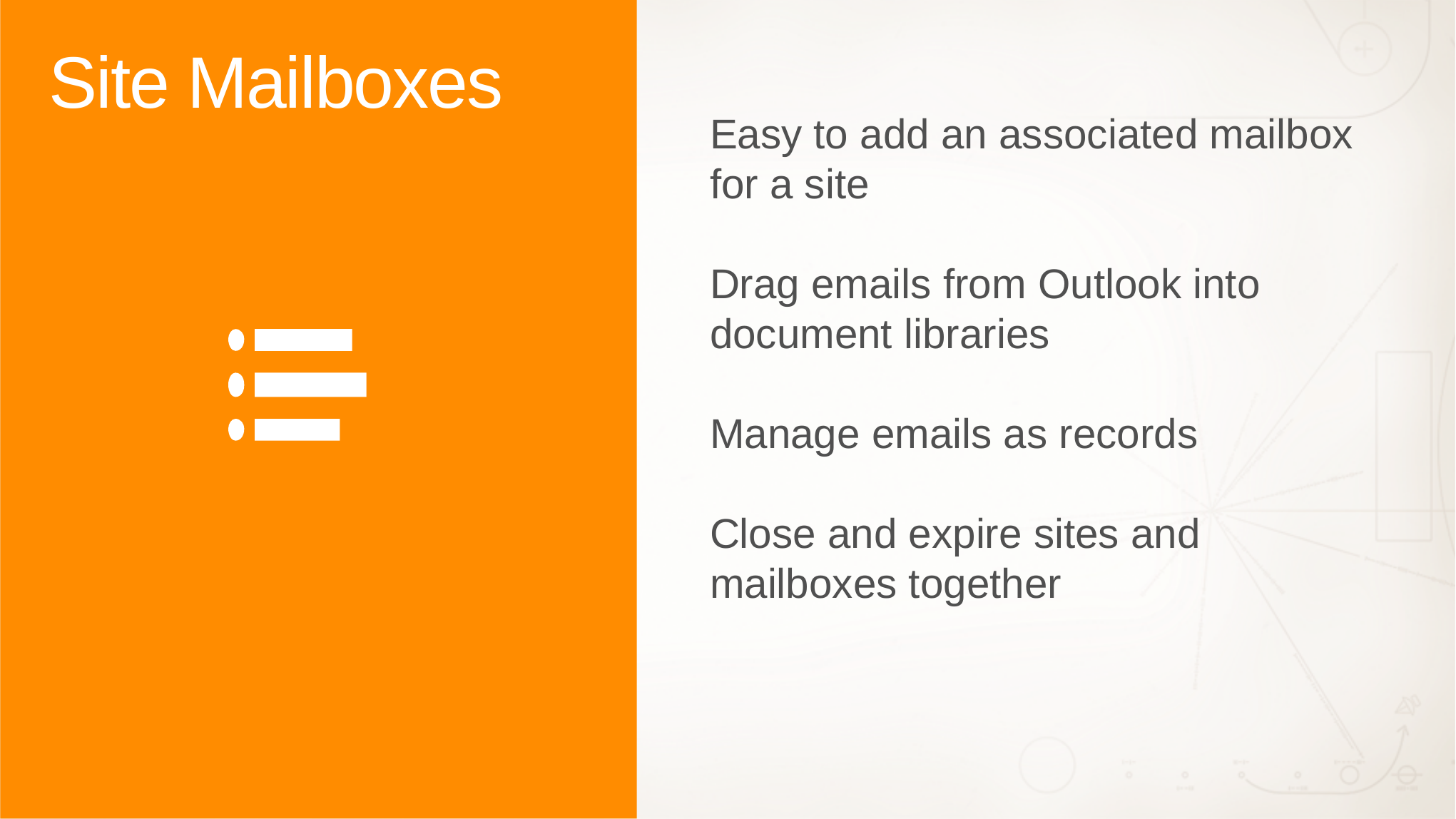

# Site Mailboxes
Easy to add an associated mailbox for a site

Drag emails from Outlook into document libraries

Manage emails as records

Close and expire sites and mailboxes together